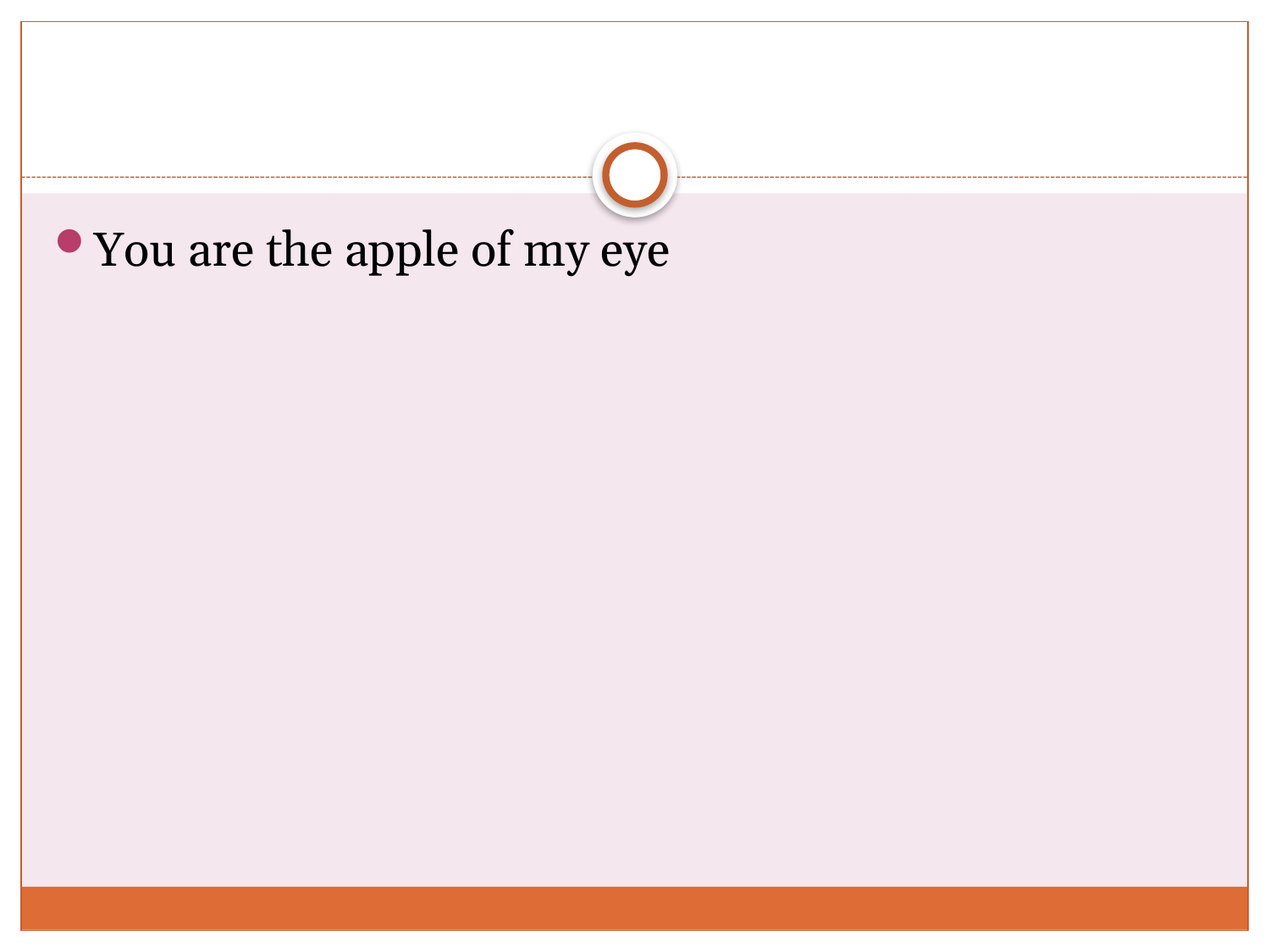

#
You are the apple of my eye